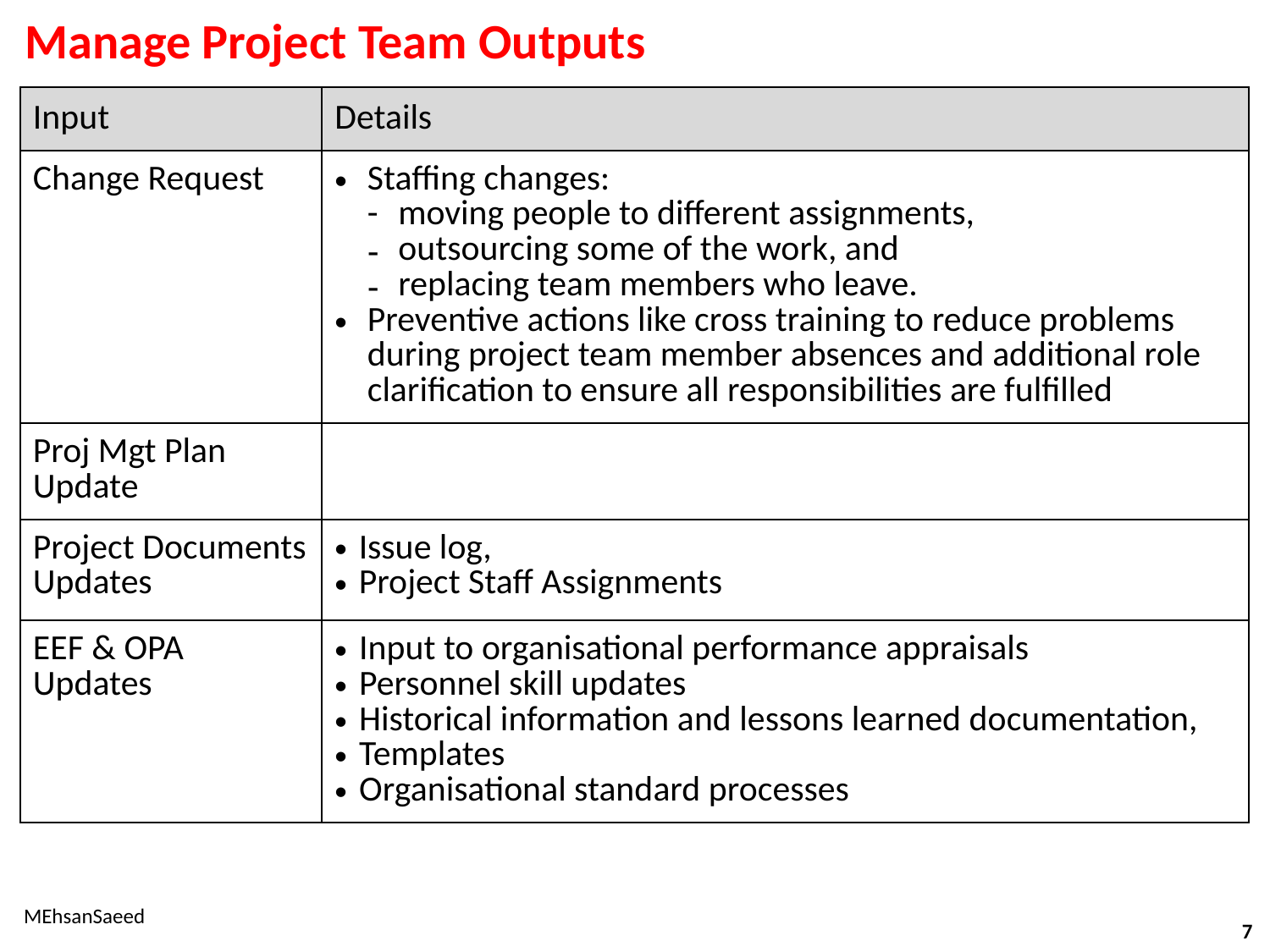

# Manage Project Team Outputs
| Input | Details |
| --- | --- |
| Change Request | Staffing changes: - moving people to different assignments, outsourcing some of the work, and replacing team members who leave. Preventive actions like cross training to reduce problems during project team member absences and additional role clarification to ensure all responsibilities are fulfilled |
| Proj Mgt Plan Update |  |
| Project Documents Updates | Issue log, Project Staff Assignments |
| EEF & OPA Updates | Input to organisational performance appraisals Personnel skill updates Historical information and lessons learned documentation, Templates Organisational standard processes |
MEhsanSaeed
7